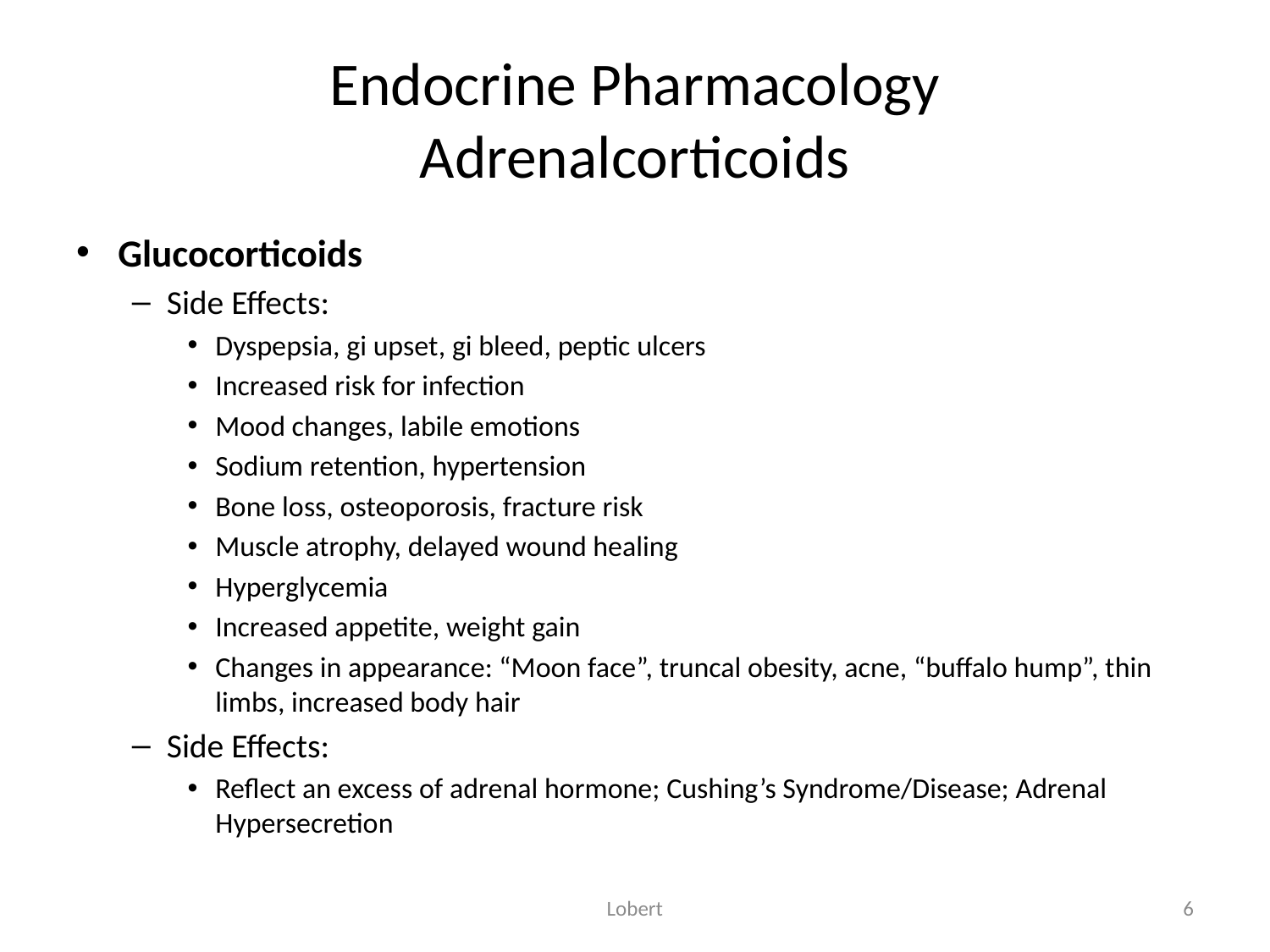

# Endocrine Pharmacology Adrenalcorticoids
Glucocorticoids
Side Effects:
Dyspepsia, gi upset, gi bleed, peptic ulcers
Increased risk for infection
Mood changes, labile emotions
Sodium retention, hypertension
Bone loss, osteoporosis, fracture risk
Muscle atrophy, delayed wound healing
Hyperglycemia
Increased appetite, weight gain
Changes in appearance: “Moon face”, truncal obesity, acne, “buffalo hump”, thin limbs, increased body hair
Side Effects:
Reflect an excess of adrenal hormone; Cushing’s Syndrome/Disease; Adrenal Hypersecretion
Lobert
6